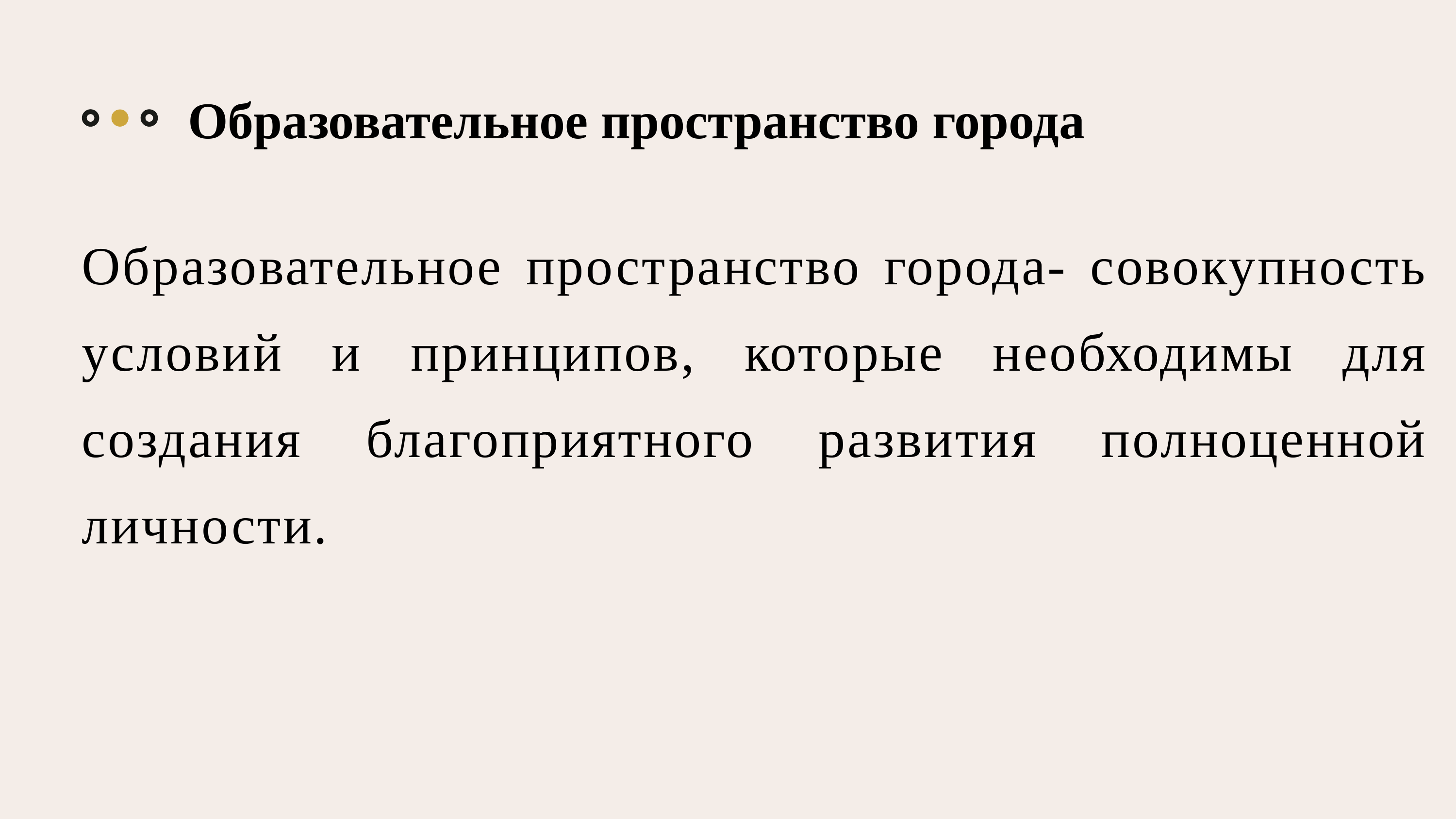

Образовательное пространство города

Образовательное пространство города- совокупность условий и принципов, которые необходимы для создания благоприятного развития полноценной личности.